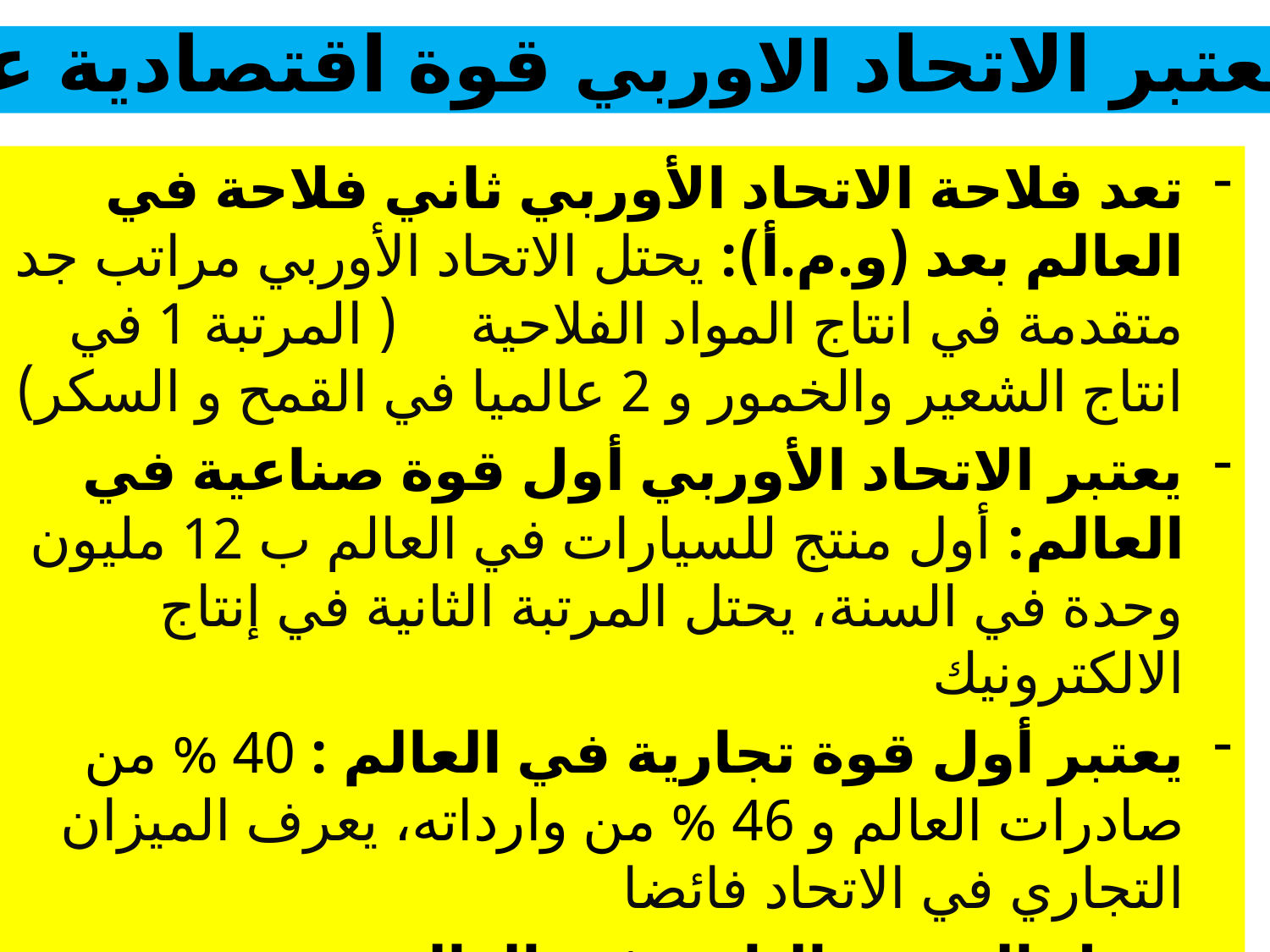

III – يعتبر الاتحاد الاوربي قوة اقتصادية عالمية
تعد فلاحة الاتحاد الأوربي ثاني فلاحة في العالم بعد (و.م.أ): يحتل الاتحاد الأوربي مراتب جد متقدمة في انتاج المواد الفلاحية     ( المرتبة 1 في انتاج الشعير والخمور و 2 عالميا في القمح و السكر)
يعتبر الاتحاد الأوربي أول قوة صناعية في العالم: أول منتج للسيارات في العالم ب 12 مليون وحدة في السنة، يحتل المرتبة الثانية في إنتاج الالكترونيك
يعتبر أول قوة تجارية في العالم : 40 % من صادرات العالم و 46 % من وارداته، يعرف الميزان التجاري في الاتحاد فائضا
يحتل المرتبة الثانية في العالم من حيث مساهمته في الناتج الداخلي الخام بنسبة 25.3 %